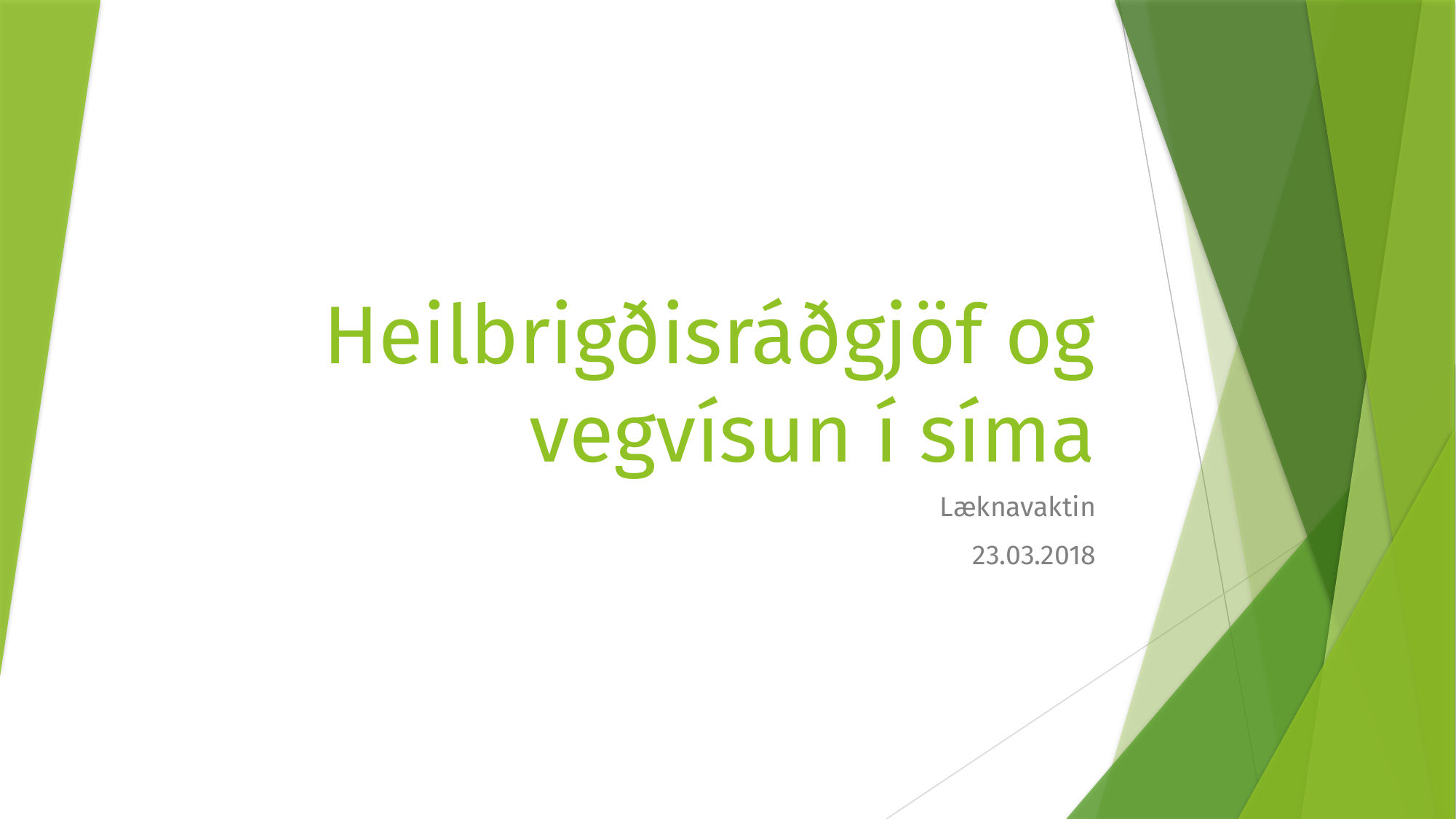

# Heilbrigðisráðgjöf og vegvísun í síma
Læknavaktin
23.03.2018